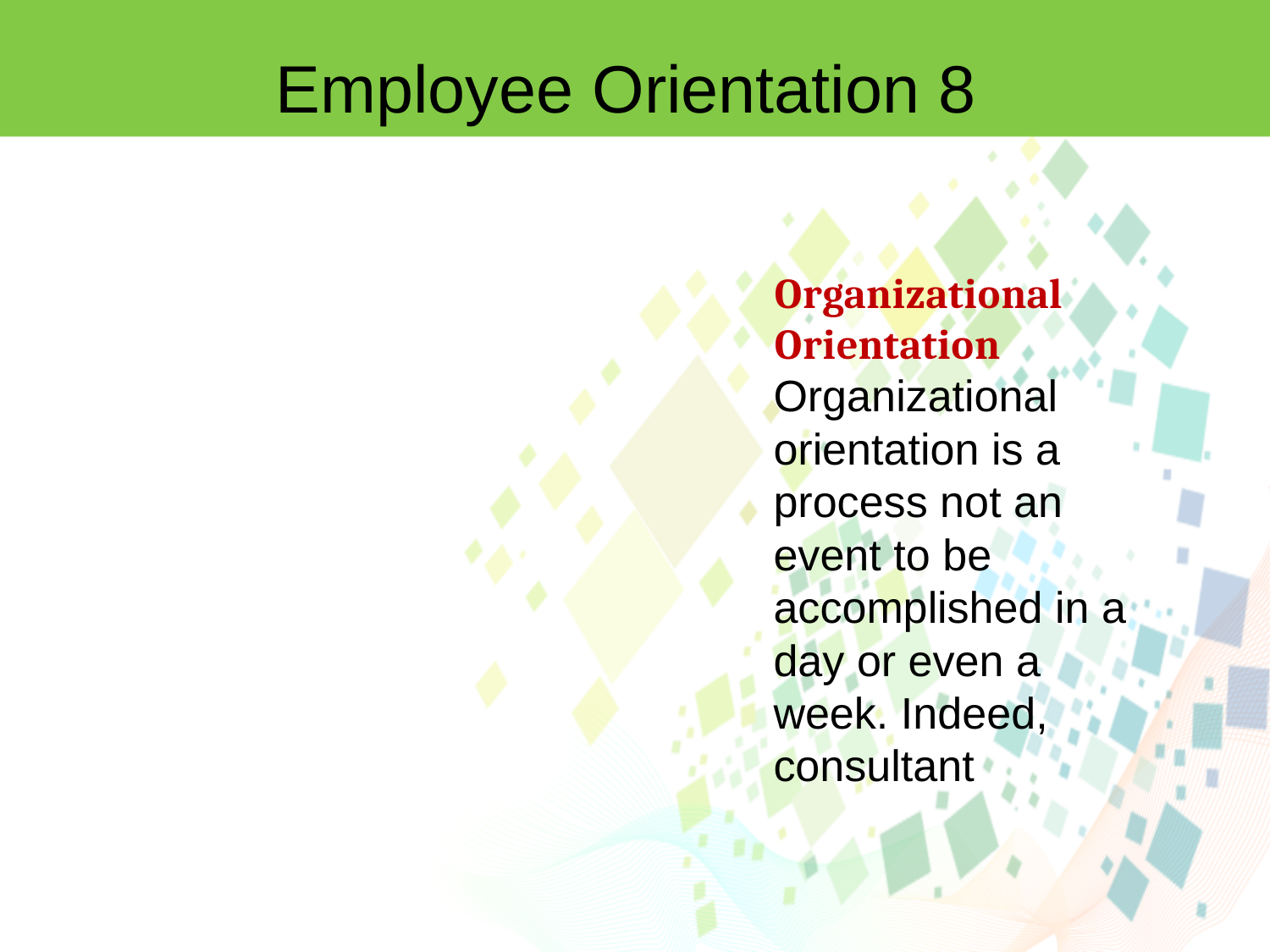

Employee Orientation 8
Organizational Orientation
Organizational orientation is a process not an event to be accomplished in a day or even a week. Indeed, consultant